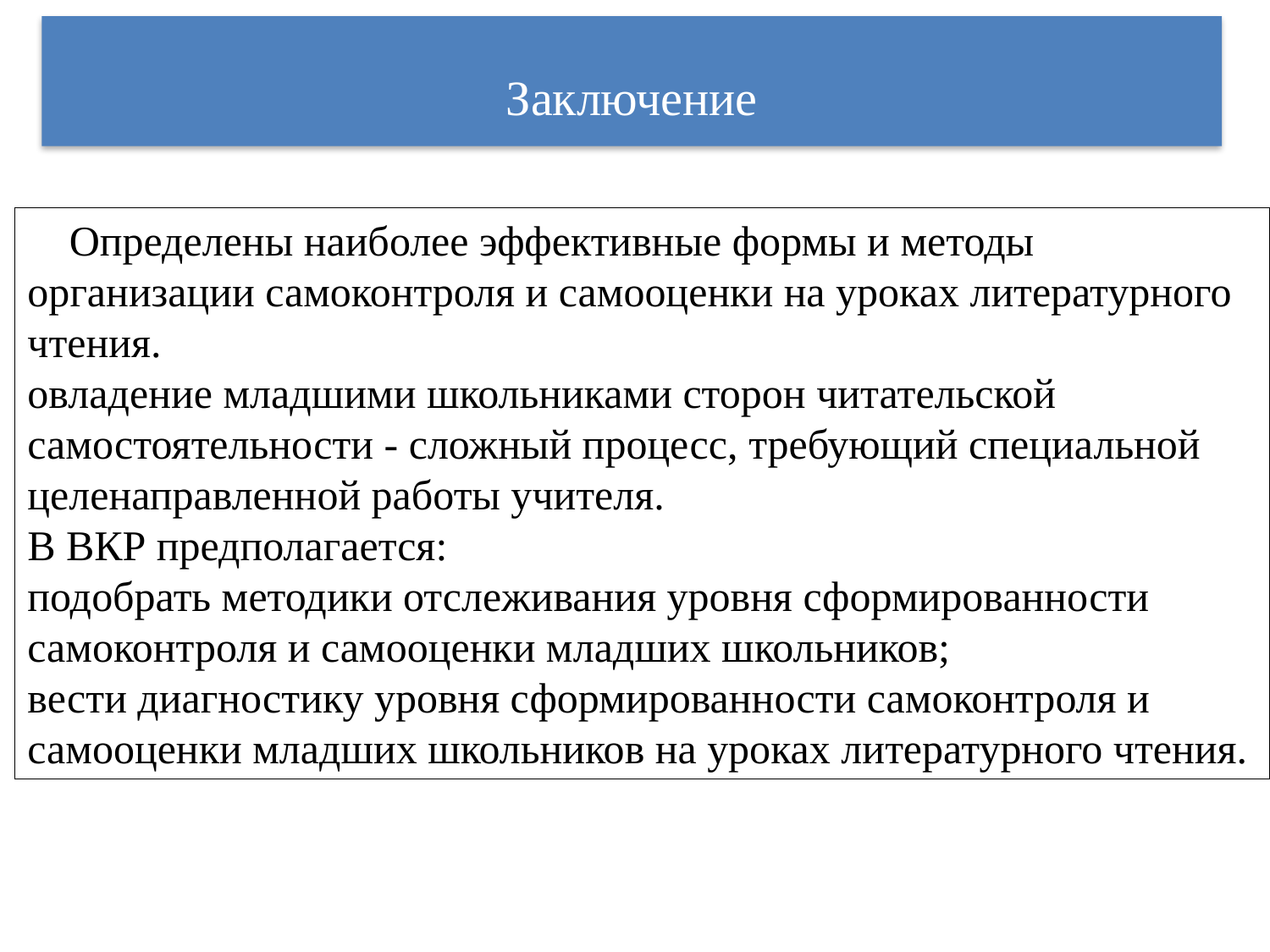

Заключение
      Определены наиболее эффективные формы и методы организации самоконтроля и самооценки на уроках литературного чтения.
овладение младшими школьниками сторон читательской самостоятельности - сложный процесс, требующий специальной целенаправленной работы учителя.
В ВКР предполагается:
подобрать методики отслеживания уровня сформированности самоконтроля и самооценки младших школьников;
вести диагностику уровня сформированности самоконтроля и самооценки младших школьников на уроках литературного чтения.